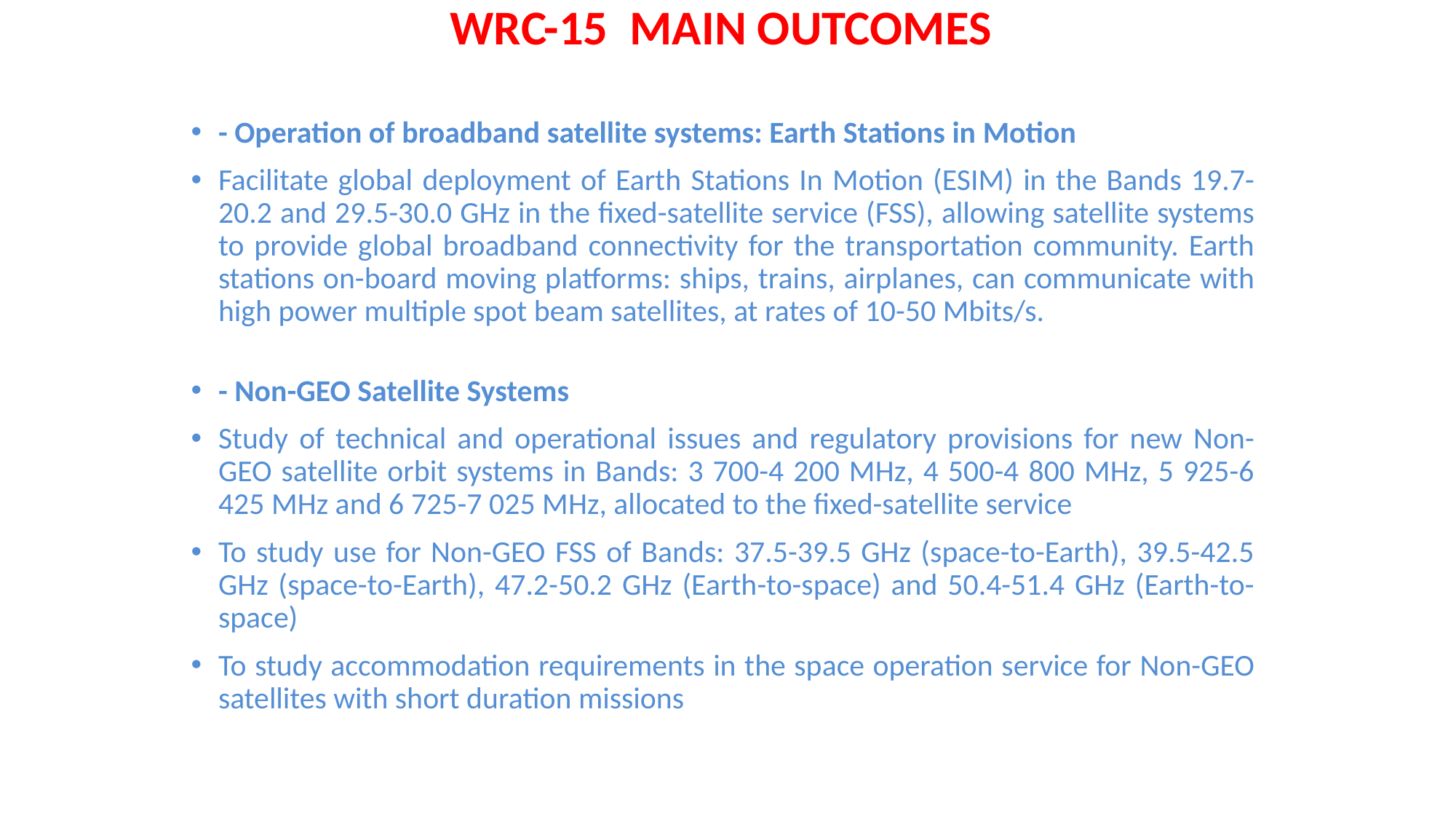

WRC-15  MAIN OUTCOMES
- Operation of broadband satellite systems: Earth Stations in Motion
Facilitate global deployment of Earth Stations In Motion (ESIM) in the Bands 19.7-20.2 and 29.5-30.0 GHz in the fixed-satellite service (FSS), allowing satellite systems to provide global broadband connectivity for the transportation community. Earth stations on-board moving platforms: ships, trains, airplanes, can communicate with high power multiple spot beam satellites, at rates of 10-50 Mbits/s.

- Non-GEO Satellite Systems
Study of technical and operational issues and regulatory provisions for new Non-GEO satellite orbit systems in Bands: 3 700-4 200 MHz, 4 500-4 800 MHz, 5 925-6 425 MHz and 6 725-7 025 MHz, allocated to the fixed-satellite service
To study use for Non-GEO FSS of Bands: 37.5-39.5 GHz (space-to-Earth), 39.5-42.5 GHz (space-to-Earth), 47.2-50.2 GHz (Earth-to-space) and 50.4-51.4 GHz (Earth-to-space)
To study accommodation requirements in the space operation service for Non-GEO satellites with short duration missions